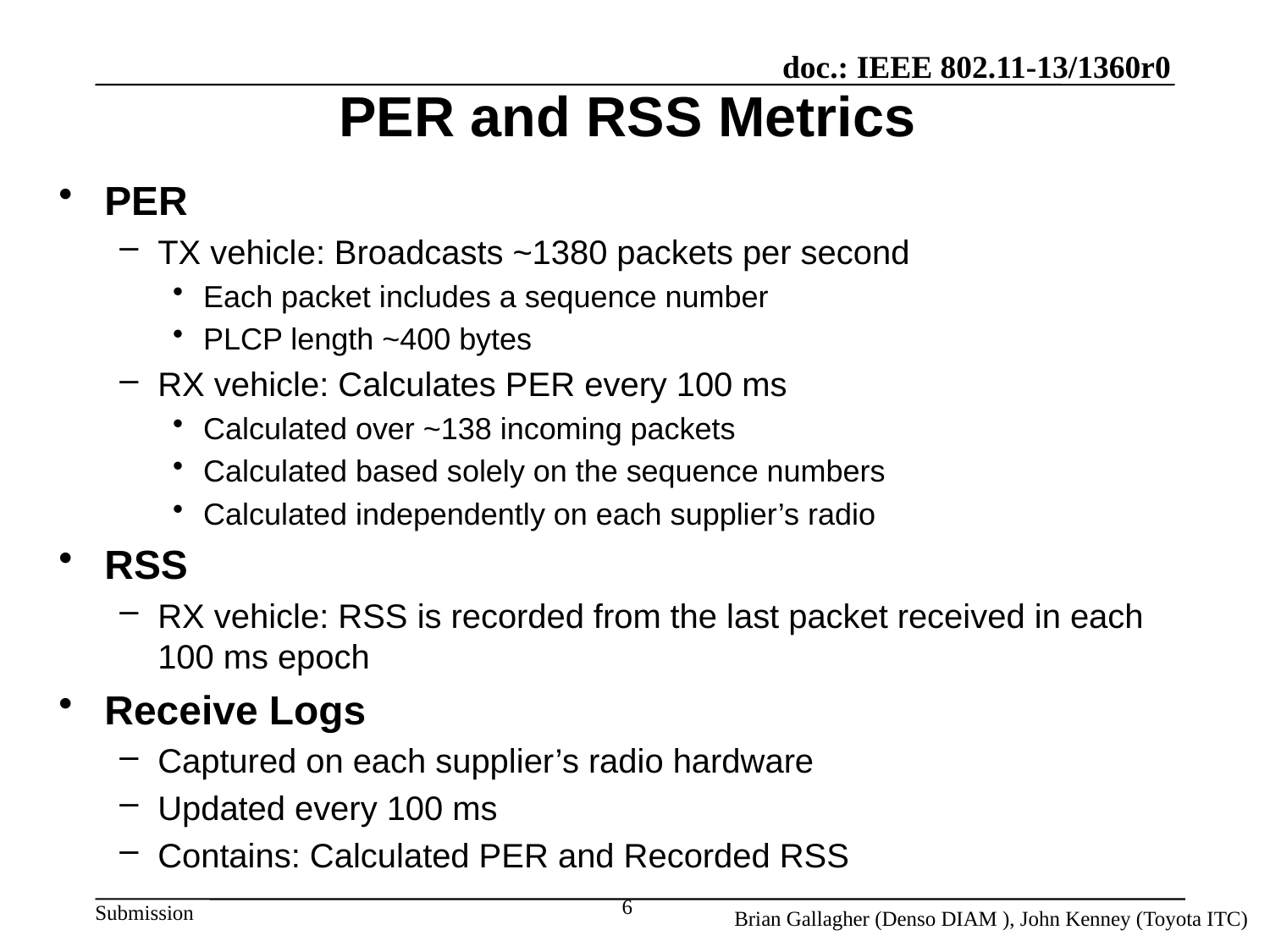

# PER and RSS Metrics
PER
TX vehicle: Broadcasts ~1380 packets per second
Each packet includes a sequence number
PLCP length ~400 bytes
RX vehicle: Calculates PER every 100 ms
Calculated over ~138 incoming packets
Calculated based solely on the sequence numbers
Calculated independently on each supplier’s radio
RSS
RX vehicle: RSS is recorded from the last packet received in each 100 ms epoch
Receive Logs
Captured on each supplier’s radio hardware
Updated every 100 ms
Contains: Calculated PER and Recorded RSS
6
Brian Gallagher (Denso DIAM ), John Kenney (Toyota ITC)